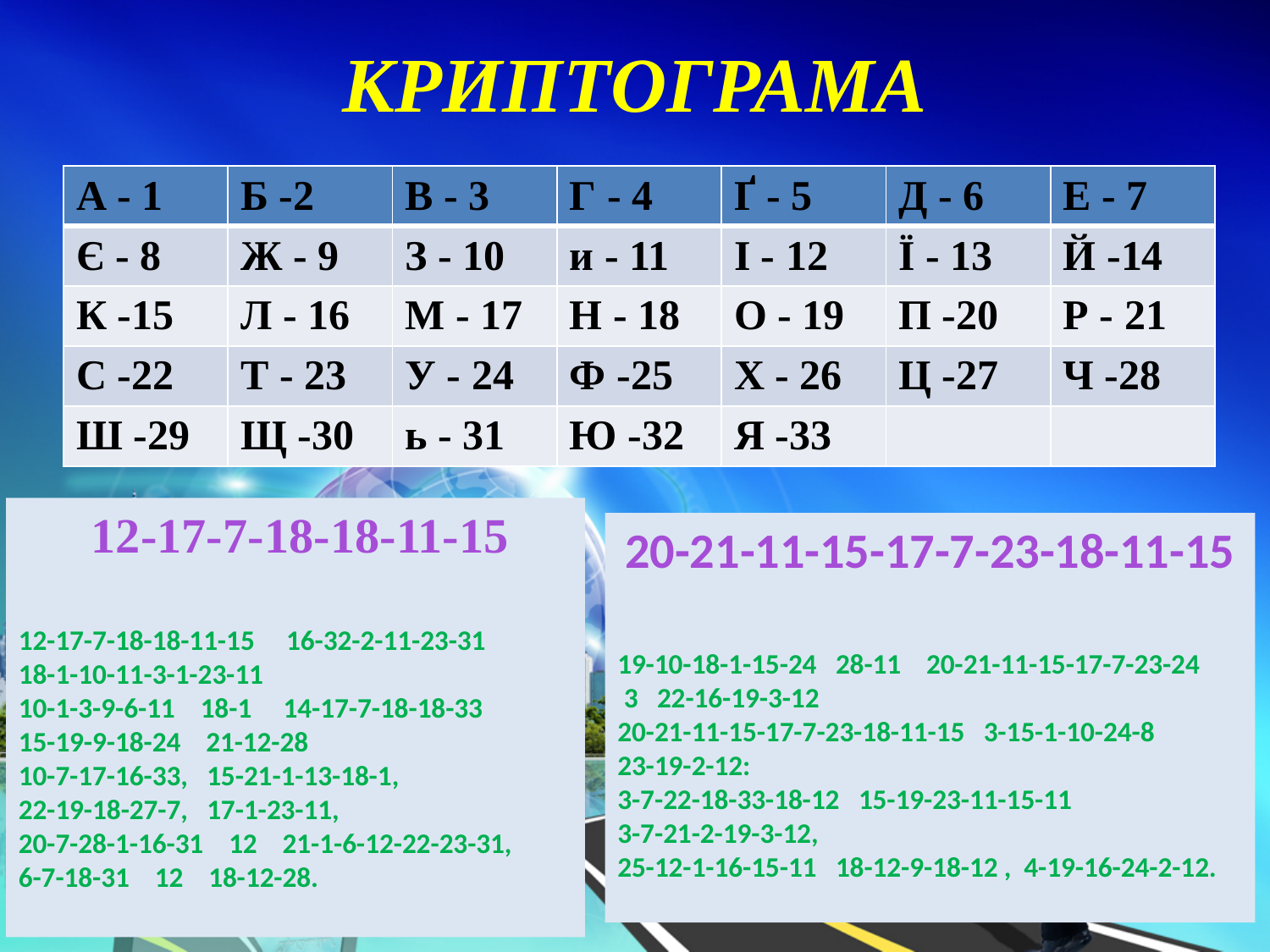

# КРИПТОГРАМА
| А - 1 | Б -2 | В - 3 | Г - 4 | Ґ - 5 | Д - 6 | Е - 7 |
| --- | --- | --- | --- | --- | --- | --- |
| Є - 8 | Ж - 9 | З - 10 | и - 11 | І - 12 | Ї - 13 | Й -14 |
| К -15 | Л - 16 | М - 17 | Н - 18 | О - 19 | П -20 | Р - 21 |
| С -22 | Т - 23 | У - 24 | Ф -25 | Х - 26 | Ц -27 | Ч -28 |
| Ш -29 | Щ -30 | ь - 31 | Ю -32 | Я -33 |  |  |
 12-17-7-18-18-11-15

12-17-7-18-18-11-15     16-32-2-11-23-31
18-1-10-11-3-1-23-11
10-1-3-9-6-11    18-1     14-17-7-18-18-33
15-19-9-18-24    21-12-28
10-7-17-16-33,   15-21-1-13-18-1,
22-19-18-27-7,   17-1-23-11,
20-7-28-1-16-31    12    21-1-6-12-22-23-31,
6-7-18-31    12    18-12-28.

20-21-11-15-17-7-23-18-11-15

19-10-18-1-15-24   28-11    20-21-11-15-17-7-23-24
 3   22-16-19-3-12
20-21-11-15-17-7-23-18-11-15   3-15-1-10-24-8
23-19-2-12:
3-7-22-18-33-18-12   15-19-23-11-15-11
3-7-21-2-19-3-12,
25-12-1-16-15-11   18-12-9-18-12 ,  4-19-16-24-2-12.